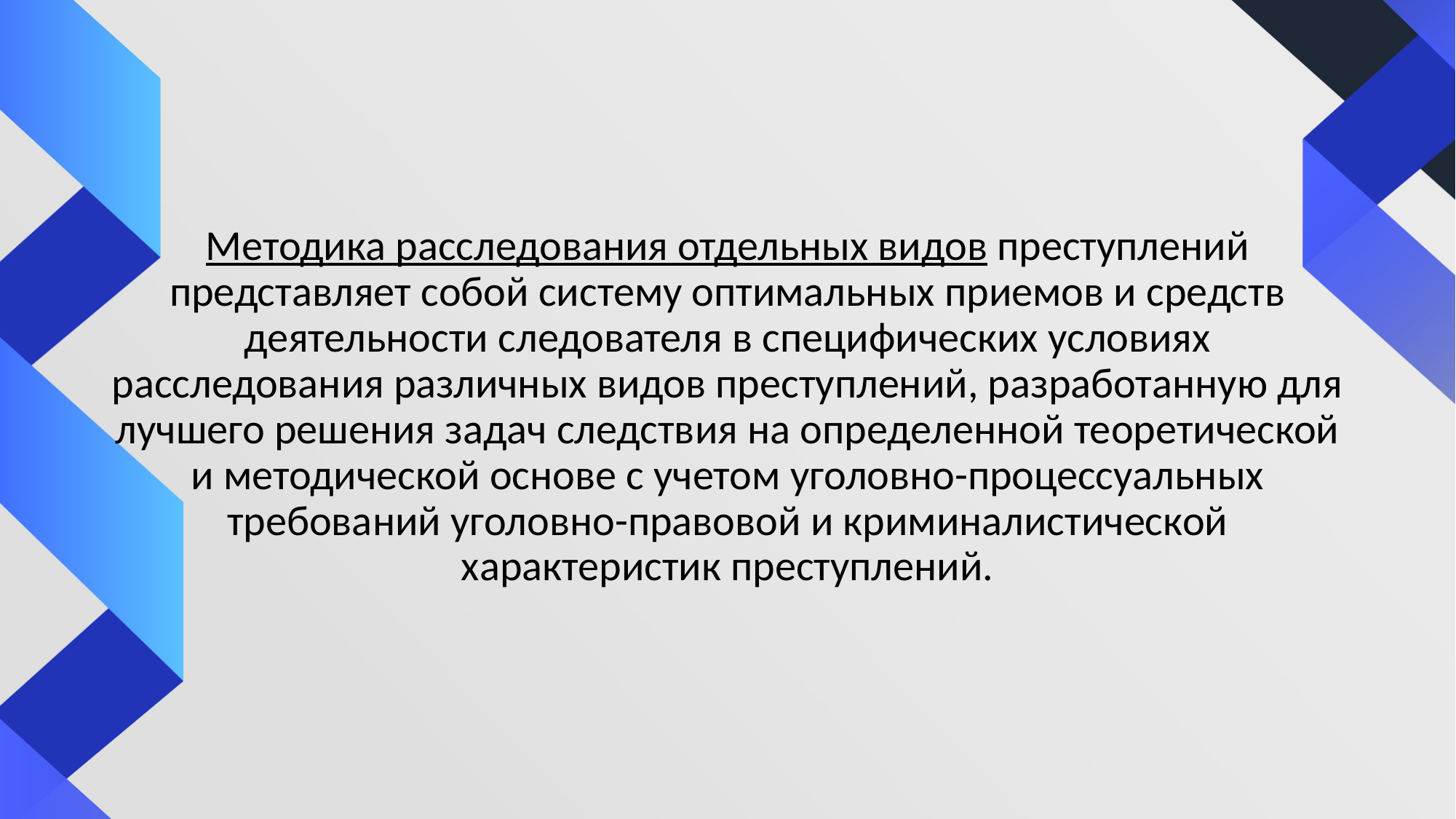

#
Методика расследования отдельных видов преступлений представляет собой систему оптимальных приемов и средств деятельности следователя в специфических условиях расследования различных видов преступлений, разработанную для лучшего решения задач следствия на определенной теоретической и методической основе с учетом уголовно-процессуальных требований уголовно-правовой и криминалистической характеристик преступлений.